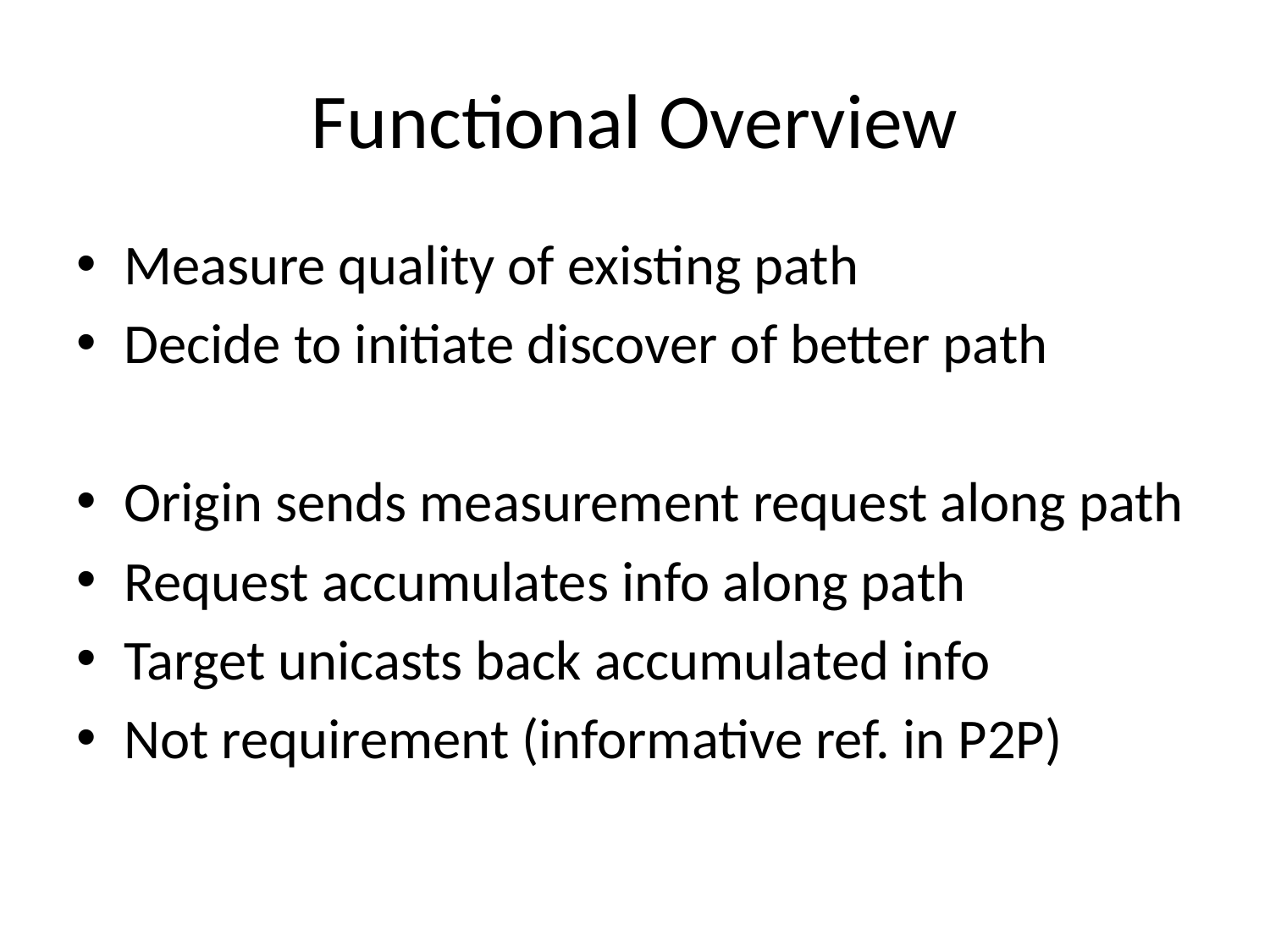

# Functional Overview
Measure quality of existing path
Decide to initiate discover of better path

Origin sends measurement request along path
Request accumulates info along path
Target unicasts back accumulated info
Not requirement (informative ref. in P2P)